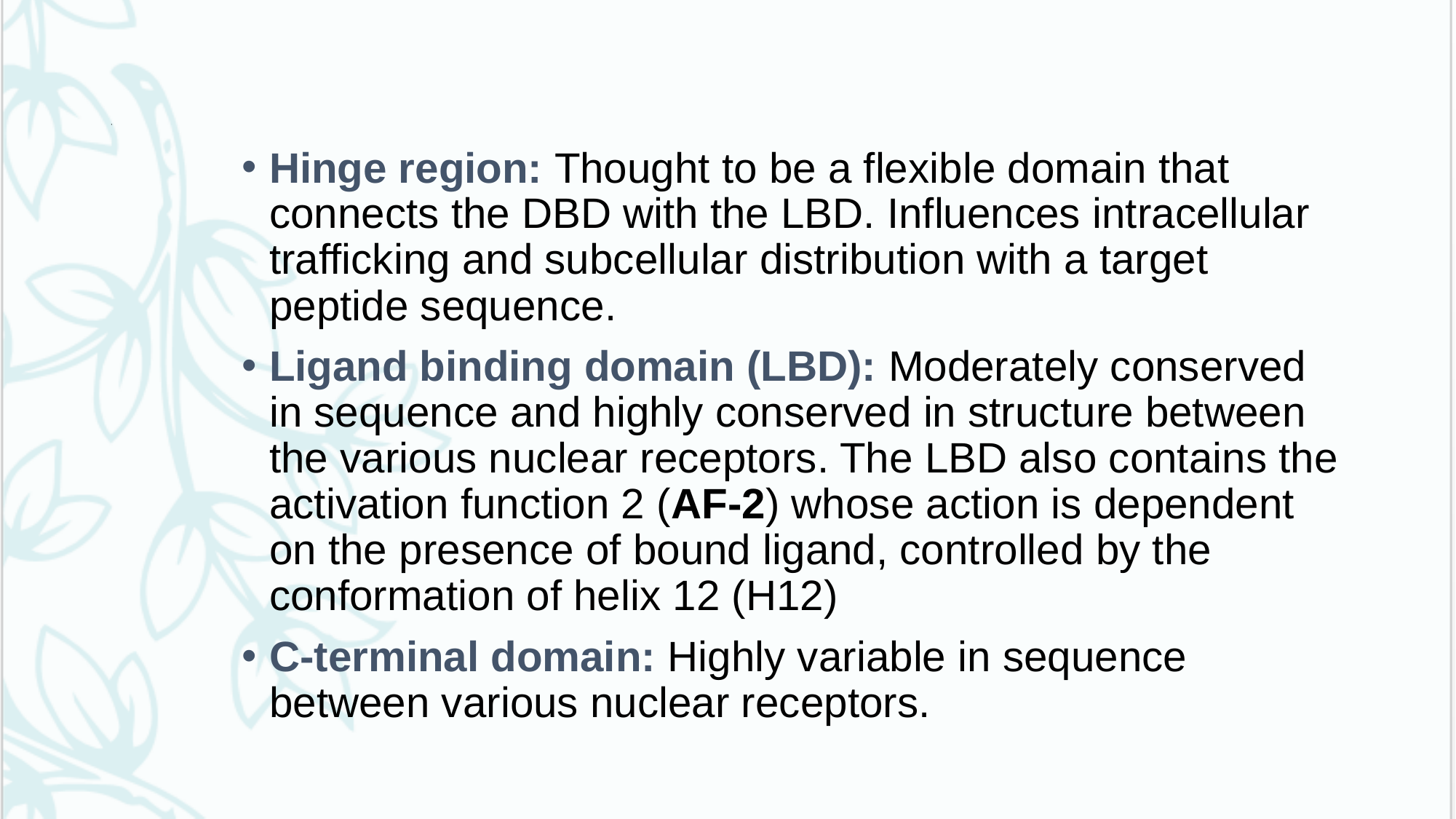

# ,
Hinge region: Thought to be a flexible domain that connects the DBD with the LBD. Influences intracellular trafficking and subcellular distribution with a target peptide sequence.
Ligand binding domain (LBD): Moderately conserved in sequence and highly conserved in structure between the various nuclear receptors. The LBD also contains the activation function 2 (AF-2) whose action is dependent on the presence of bound ligand, controlled by the conformation of helix 12 (H12)
C-terminal domain: Highly variable in sequence between various nuclear receptors.